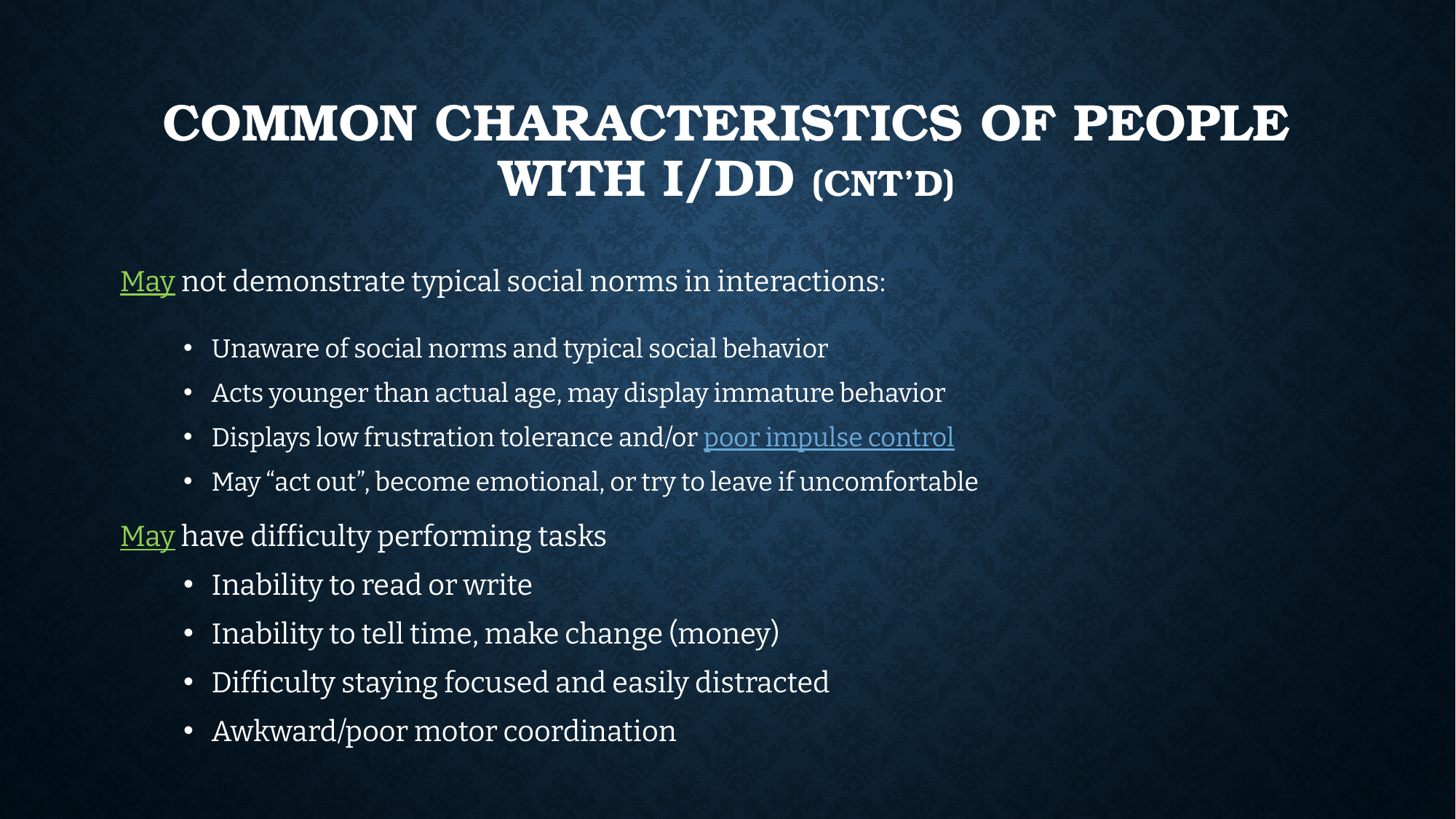

# Common Characteristics of people with i/DD (cnt’d)
May not demonstrate typical social norms in interactions:

Unaware of social norms and typical social behavior
Acts younger than actual age, may display immature behavior
Displays low frustration tolerance and/or poor impulse control
May “act out”, become emotional, or try to leave if uncomfortable
May have difficulty performing tasks
Inability to read or write
Inability to tell time, make change (money)
Difficulty staying focused and easily distracted
Awkward/poor motor coordination